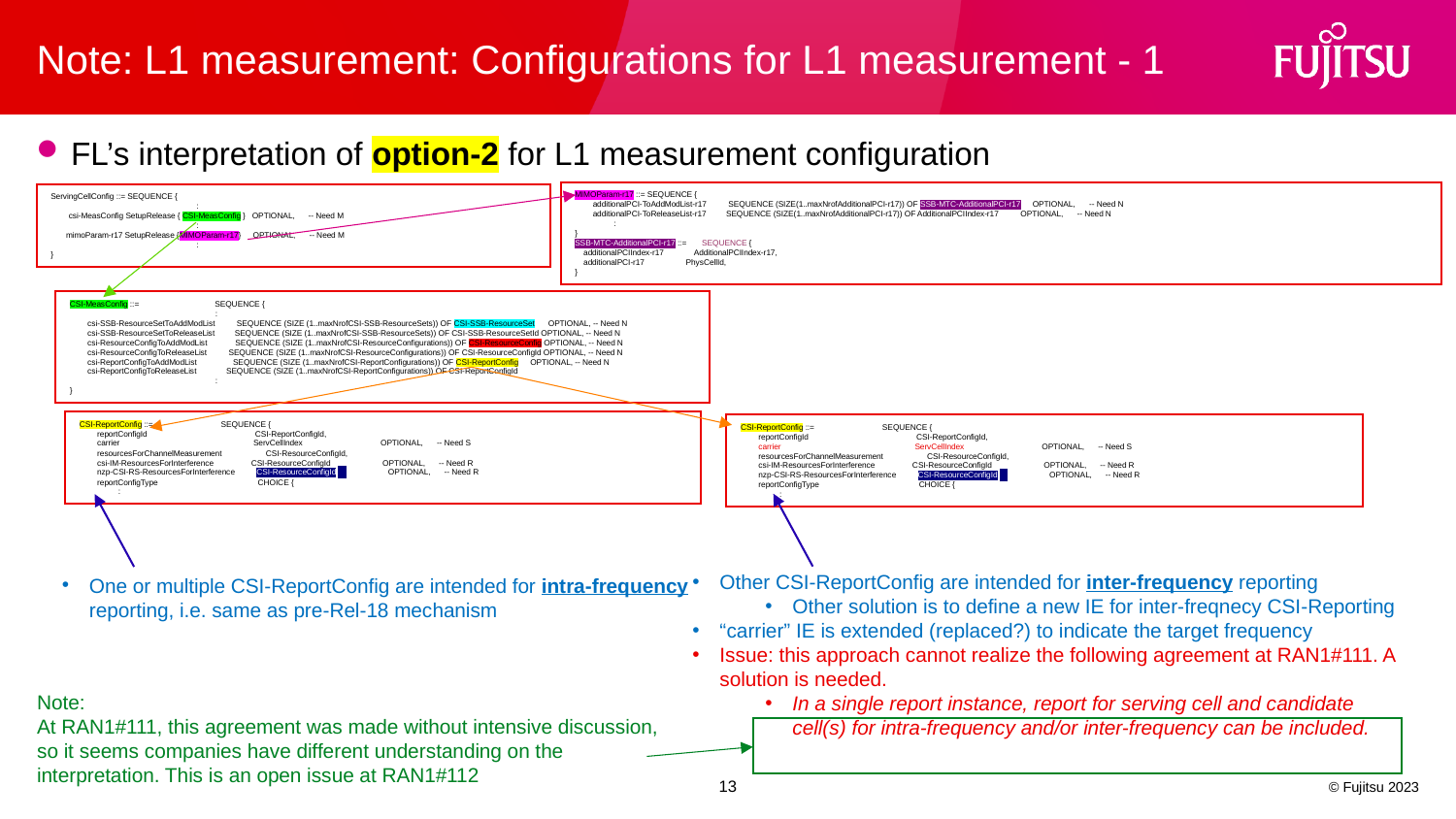

# Note: L1 measurement: Configurations for L1 measurement - 1
FL’s interpretation of option-2 for L1 measurement configuration
MIMOParam-r17 ::= SEQUENCE {
　　additionalPCI-ToAddModList-r17　　 SEQUENCE (SIZE(1..maxNrofAdditionalPCI-r17)) OF SSB-MTC-AdditionalPCI-r17　OPTIONAL,　 -- Need N
　　additionalPCI-ToReleaseList-r17　　SEQUENCE (SIZE(1..maxNrofAdditionalPCI-r17)) OF AdditionalPCIIndex-r17　　 OPTIONAL,　 -- Need N
	:
}
SSB-MTC-AdditionalPCI-r17 ::=       SEQUENCE {
    additionalPCIIndex-r17              AdditionalPCIIndex-r17,
    additionalPCI-r17                   PhysCellId,
}
ServingCellConfig ::= SEQUENCE {
	:
　　csi-MeasConfig SetupRelease { CSI-MeasConfig }   OPTIONAL,　 -- Need M
	:
       mimoParam-r17 SetupRelease {MIMOParam-r17}　OPTIONAL,　 -- Need M
	:
}
CSI-MeasConfig ::=　　　　　　　　　SEQUENCE {
	:
　　csi-SSB-ResourceSetToAddModList　　 SEQUENCE (SIZE (1..maxNrofCSI-SSB-ResourceSets)) OF CSI-SSB-ResourceSet　 OPTIONAL, -- Need N
　　csi-SSB-ResourceSetToReleaseList　　SEQUENCE (SIZE (1..maxNrofCSI-SSB-ResourceSets)) OF CSI-SSB-ResourceSetId OPTIONAL, -- Need N
　　csi-ResourceConfigToAddModList　　　SEQUENCE (SIZE (1..maxNrofCSI-ResourceConfigurations)) OF CSI-ResourceConfig OPTIONAL, -- Need N
　　csi-ResourceConfigToReleaseList　　 SEQUENCE (SIZE (1..maxNrofCSI-ResourceConfigurations)) OF CSI-ResourceConfigId OPTIONAL, -- Need N
　　csi-ReportConfigToAddModList　　　　SEQUENCE (SIZE (1..maxNrofCSI-ReportConfigurations)) OF CSI-ReportConfig　OPTIONAL, -- Need N
　　csi-ReportConfigToReleaseList　　　 SEQUENCE (SIZE (1..maxNrofCSI-ReportConfigurations)) OF CSI-ReportConfigId
	:
}
CSI-ReportConfig ::=　　　　　　　　SEQUENCE {
　　reportConfigId　　　　　　　　　　　　　CSI-ReportConfigId,
　　carrier　　　　　　　　　　　　　　　　 ServCellIndex　　　　　　　　　 OPTIONAL,　 -- Need S
　　resourcesForChannelMeasurement　　　　　CSI-ResourceConfigId,
　　csi-IM-ResourcesForInterference　　　　 CSI-ResourceConfigId　　　　　　OPTIONAL,　 -- Need R
　　nzp-CSI-RS-ResourcesForInterference　　 CSI-ResourceConfigId　　　　　　OPTIONAL,　 -- Need R
　　reportConfigType　　　　　　　　　　　　CHOICE {
	:
CSI-ReportConfig ::=　　　　　　　　SEQUENCE {
　　reportConfigId　　　　　　　　　　　　　CSI-ReportConfigId,
　　carrier　　　　　　　　　　　　　　　　 ServCellIndex　　　　　　　　　 OPTIONAL,　 -- Need S
　　resourcesForChannelMeasurement　　　　　CSI-ResourceConfigId,
　　csi-IM-ResourcesForInterference　　　　 CSI-ResourceConfigId　　　　　　OPTIONAL,　 -- Need R
　　nzp-CSI-RS-ResourcesForInterference　　 CSI-ResourceConfigId　　　　　　OPTIONAL,　 -- Need R
　　reportConfigType　　　　　　　　　　　　CHOICE {
	:
Other CSI-ReportConfig are intended for inter-frequency reporting
Other solution is to define a new IE for inter-freqnecy CSI-Reporting
“carrier” IE is extended (replaced?) to indicate the target frequency
Issue: this approach cannot realize the following agreement at RAN1#111. A solution is needed.
In a single report instance, report for serving cell and candidate cell(s) for intra-frequency and/or inter-frequency can be included.
One or multiple CSI-ReportConfig are intended for intra-frequency reporting, i.e. same as pre-Rel-18 mechanism
Note:
At RAN1#111, this agreement was made without intensive discussion, so it seems companies have different understanding on the interpretation. This is an open issue at RAN1#112

13
© Fujitsu 2023